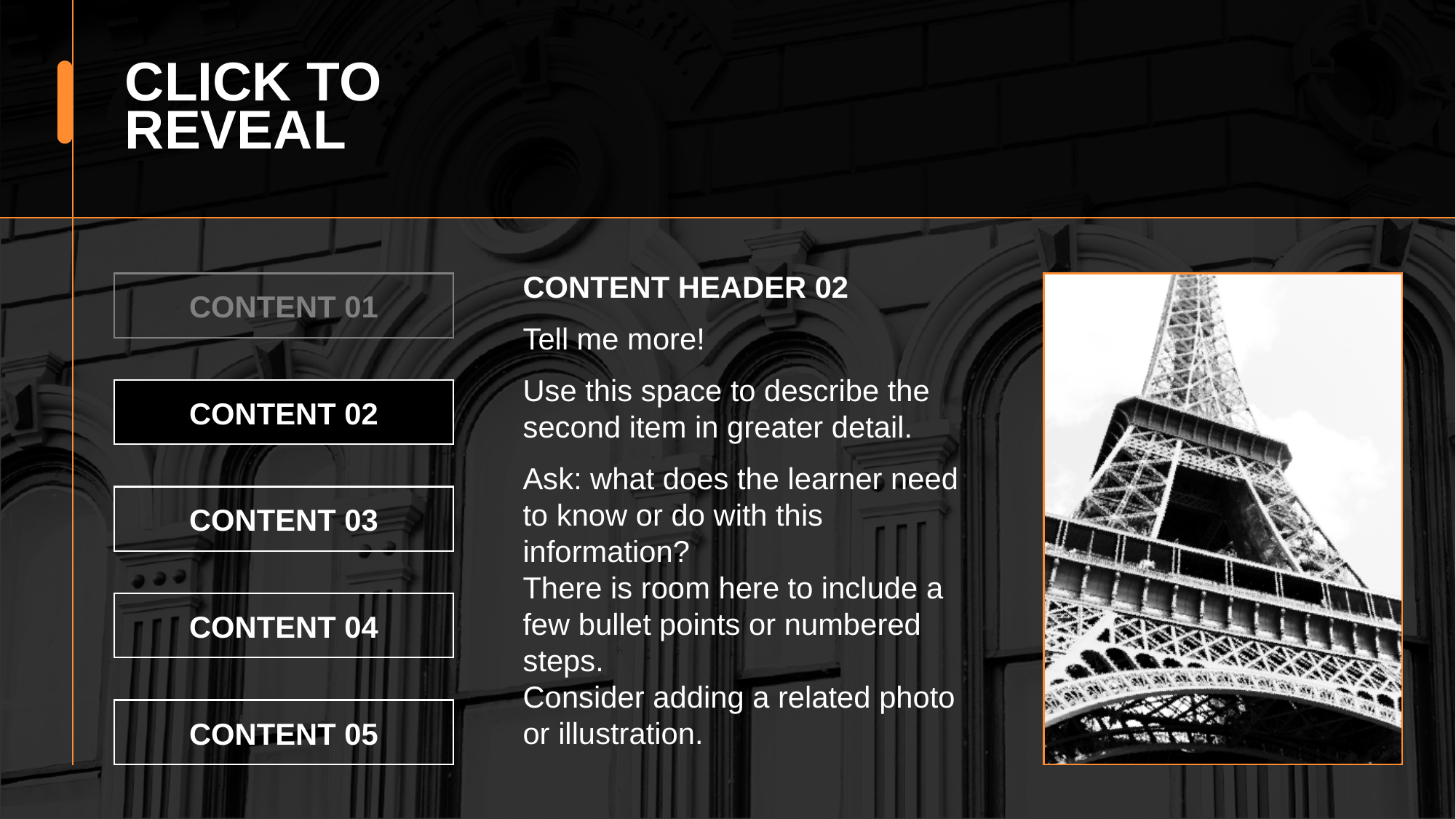

CLICK TO
REVEAL

CONTENT HEADER 02
CONTENT 01

Tell me more!
Use this space to describe the second item in greater detail.
Ask: what does the learner need to know or do with this information?                          There is room here to include a few bullet points or numbered steps.                               Consider adding a related photo or illustration.
CONTENT 02
CONTENT 03
CONTENT 04
CONTENT 05